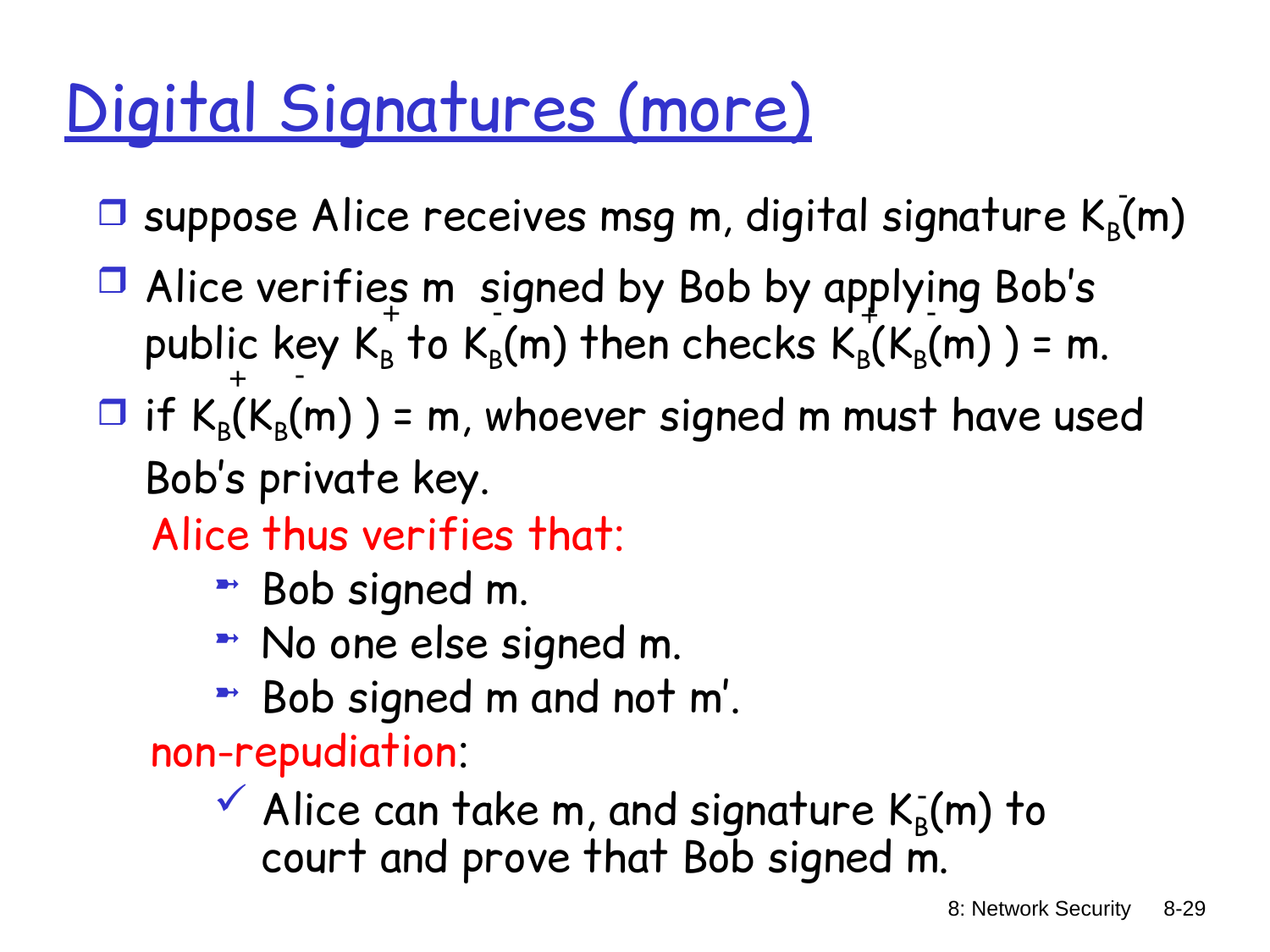

# Digital Signatures (more)
-
suppose Alice receives msg m, digital signature KB(m)
Alice verifies m  signed by Bob by applying Bob’s public key KB to KB(m) then checks KB(KB(m) ) = m.
if KB(KB(m) ) = m, whoever signed m must have used Bob’s private key.

-
-
+
+
-
+
Alice thus verifies that:
Bob signed m.
No one else signed m.
Bob signed m and not m’.
non-repudiation:
Alice can take m, and signature KB(m) to court and prove that Bob signed m.

-
8: Network Security
8-29